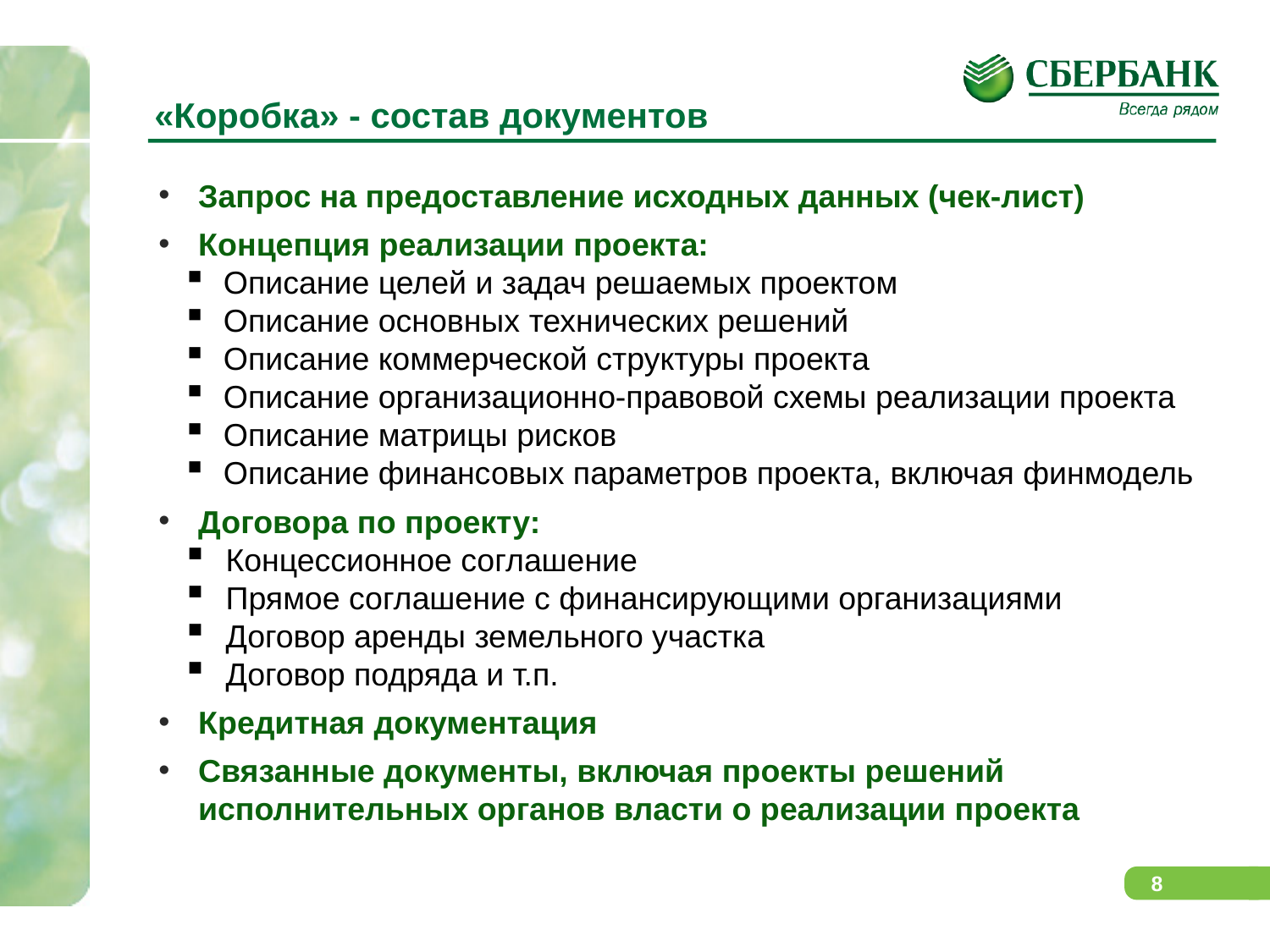

# «Коробка» - состав документов
Запрос на предоставление исходных данных (чек-лист)
Концепция реализации проекта:
Описание целей и задач решаемых проектом
Описание основных технических решений
Описание коммерческой структуры проекта
Описание организационно-правовой схемы реализации проекта
Описание матрицы рисков
Описание финансовых параметров проекта, включая финмодель
Договора по проекту:
Концессионное соглашение
Прямое соглашение с финансирующими организациями
Договор аренды земельного участка
Договор подряда и т.п.
Кредитная документация
Связанные документы, включая проекты решений исполнительных органов власти о реализации проекта